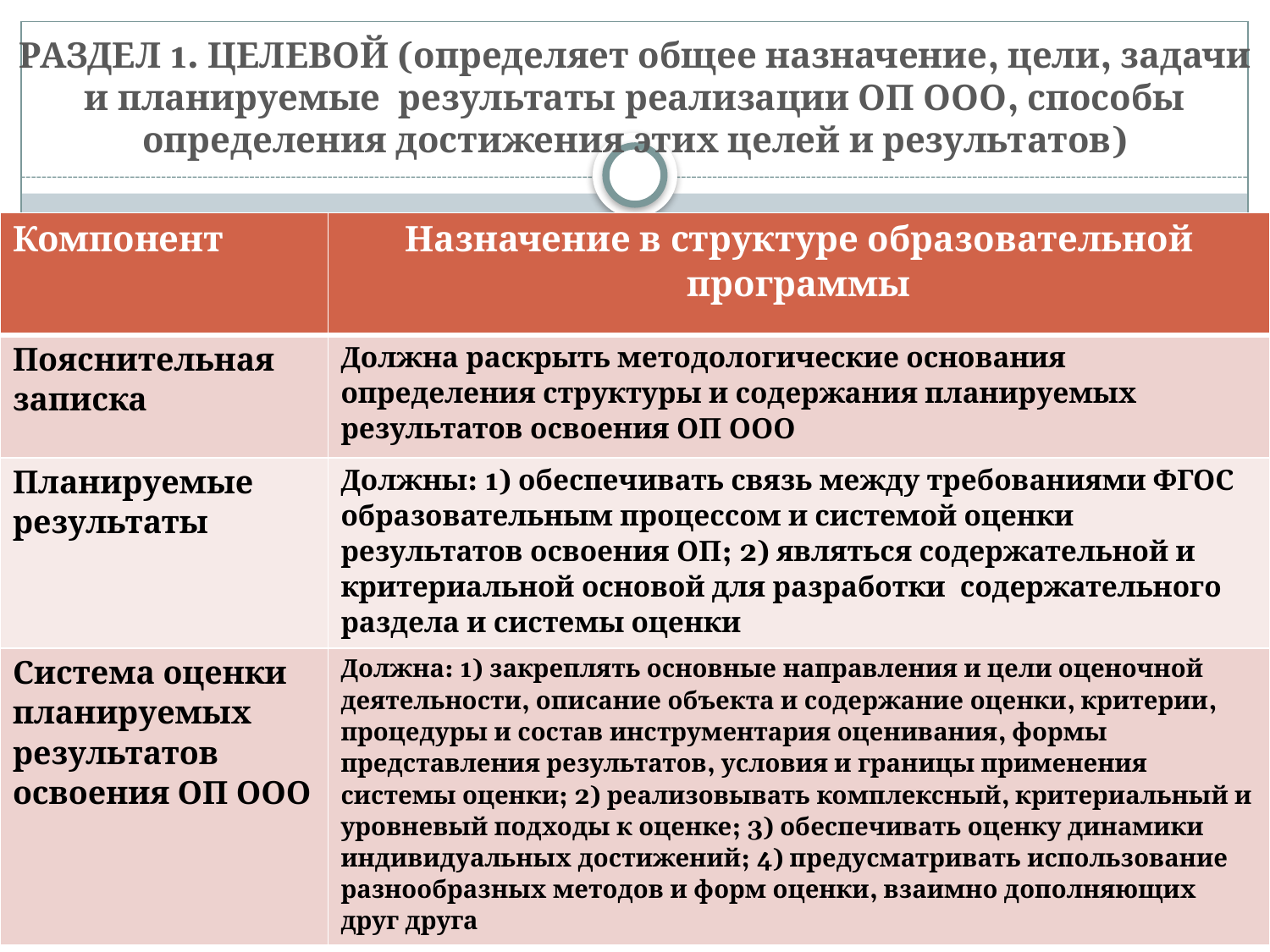

# РАЗДЕЛ 1. ЦЕЛЕВОЙ (определяет общее назначение, цели, задачи и планируемые  результаты реализации ОП ООО, способы определения достижения этих целей и результатов)
| Компонент | Назначение в структуре образовательной программы |
| --- | --- |
| Пояснительная записка | Должна раскрыть методологические основания определения структуры и содержания планируемых результатов освоения ОП ООО |
| Планируемые результаты | Должны: 1) обеспечивать связь между требованиями ФГОС образовательным процессом и системой оценки результатов освоения ОП; 2) являться содержательной и критериальной основой для разработки содержательного раздела и системы оценки |
| Система оценки планируемых результатов освоения ОП ООО | Должна: 1) закреплять основные направления и цели оценочной деятельности, описание объекта и содержание оценки, критерии, процедуры и состав инструментария оценивания, формы представления результатов, условия и границы применения системы оценки; 2) реализовывать комплексный, критериальный и уровневый подходы к оценке; 3) обеспечивать оценку динамики индивидуальных достижений; 4) предусматривать использование разнообразных методов и форм оценки, взаимно дополняющих друг друга |